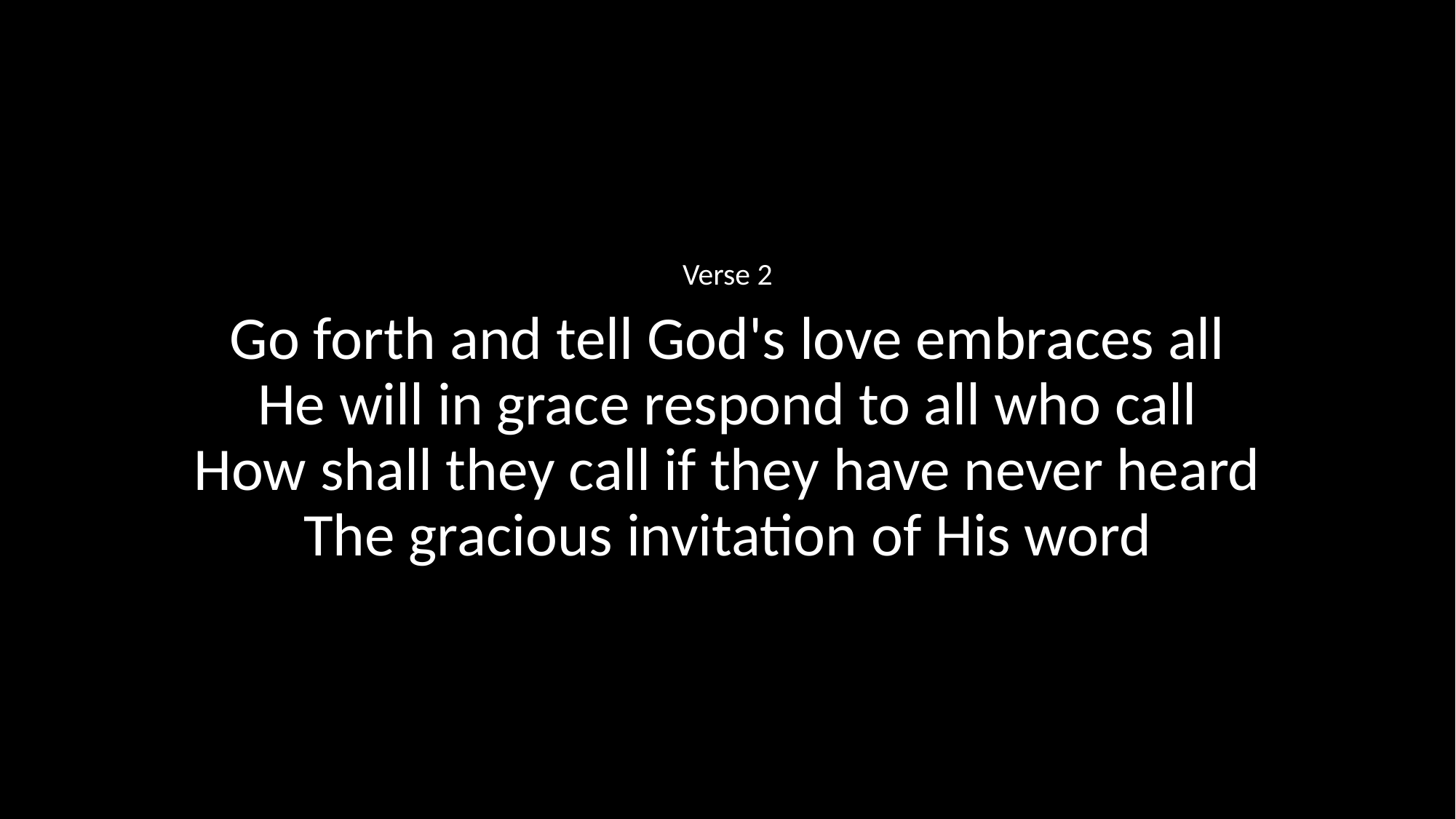

Verse 2
Go forth and tell God's love embraces all
He will in grace respond to all who call
How shall they call if they have never heard
The gracious invitation of His word